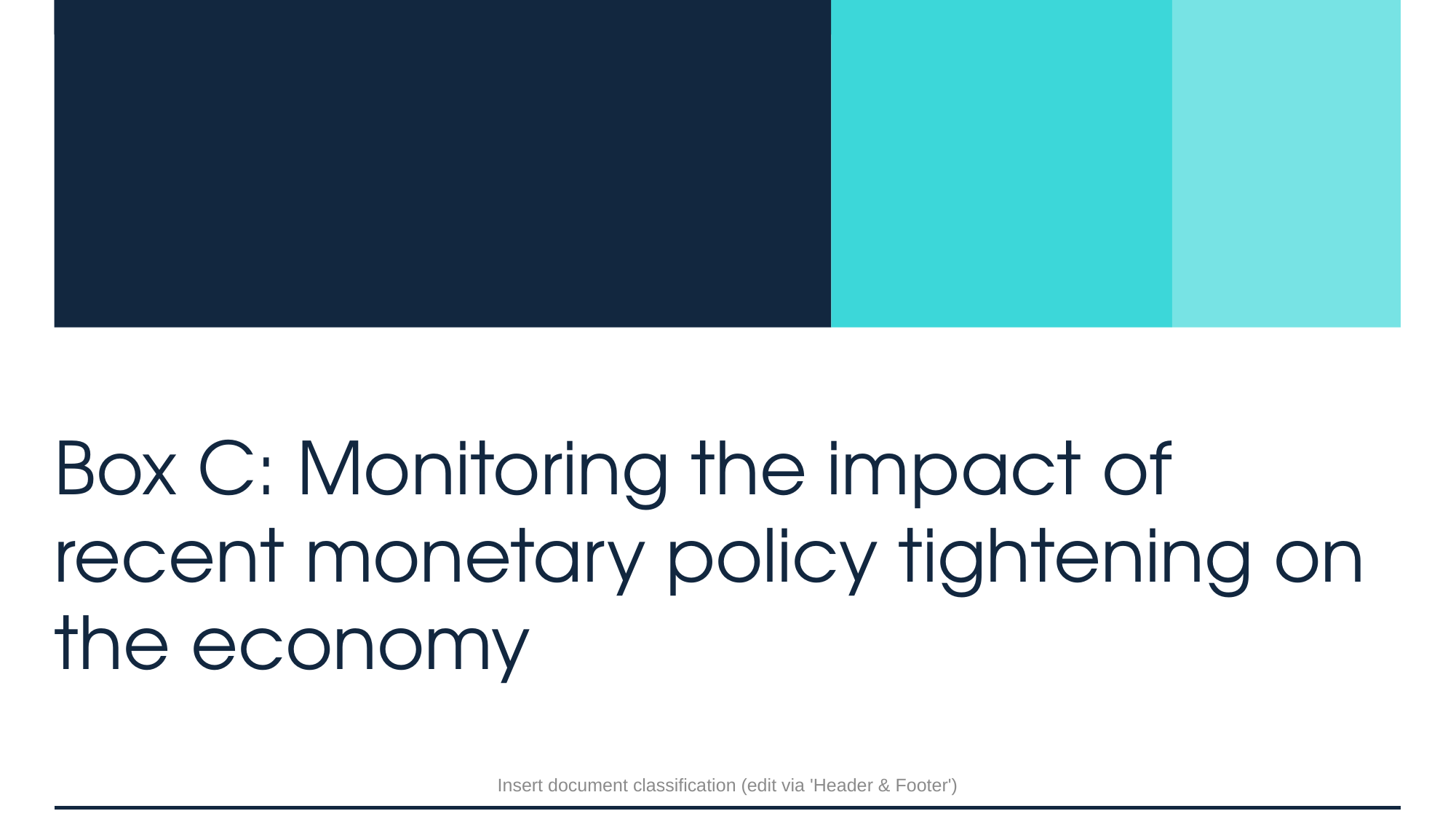

# Box C: Monitoring the impact of recent monetary policy tightening on the economy
Insert document classification (edit via 'Header & Footer')